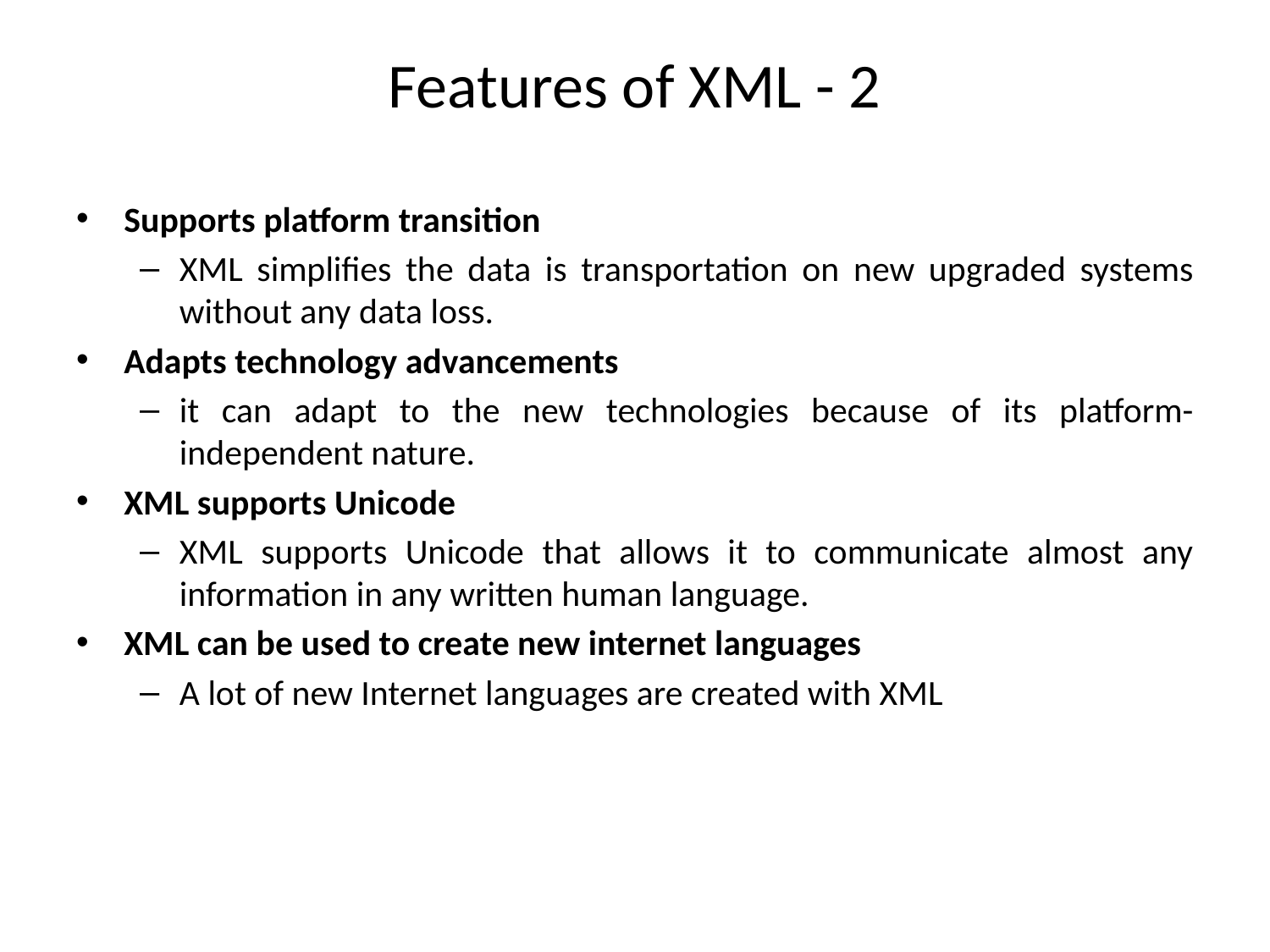

# Features of XML - 2
Supports platform transition
XML simplifies the data is transportation on new upgraded systems without any data loss.
Adapts technology advancements
it can adapt to the new technologies because of its platform-independent nature.
XML supports Unicode
XML supports Unicode that allows it to communicate almost any information in any written human language.
XML can be used to create new internet languages
A lot of new Internet languages are created with XML